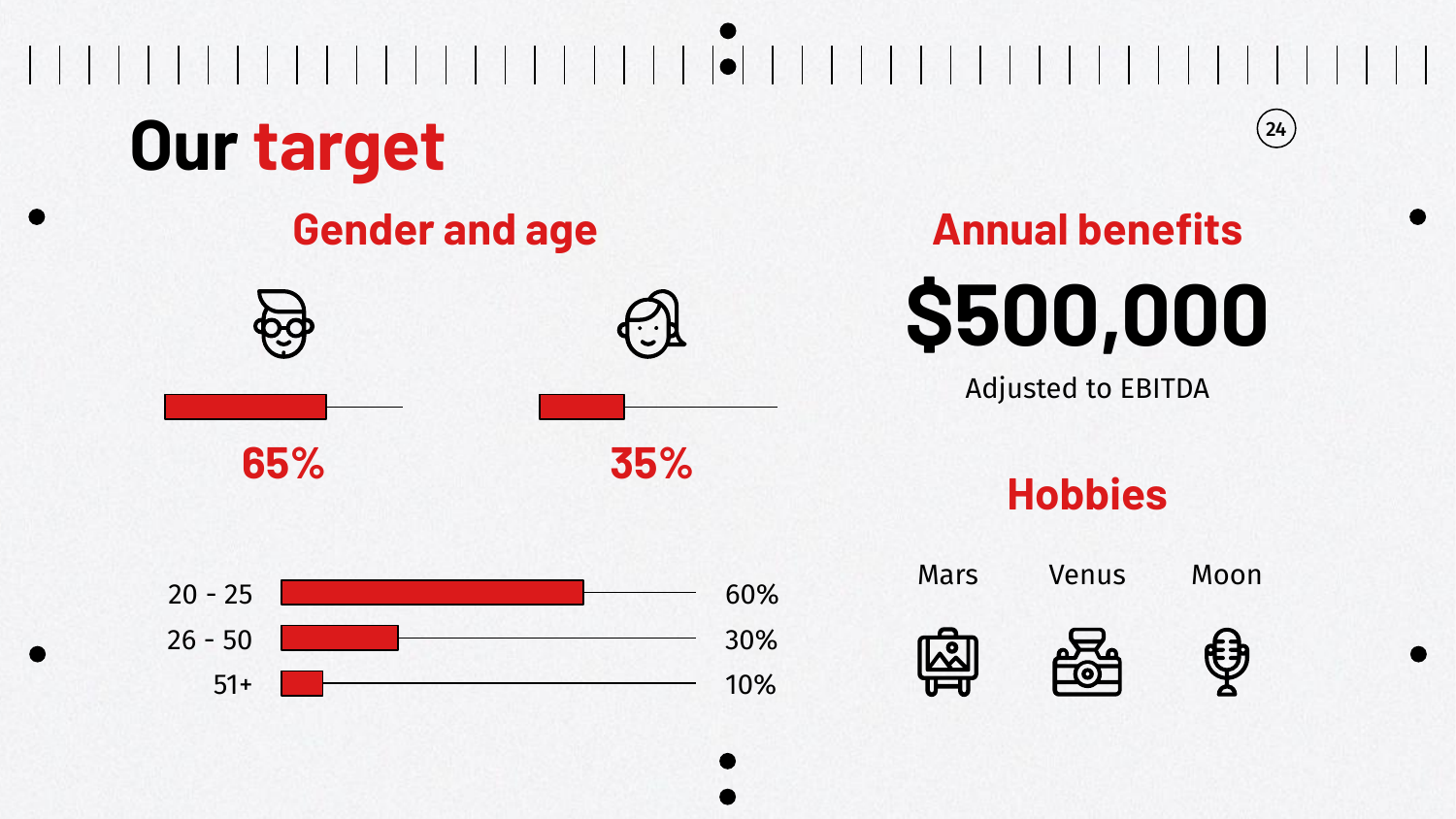

# Our target
24

Gender and age
Annual benefits
$500,000

Adjusted to EBITDA

65%
35%
Hobbies
Mars
Venus
Moon
20 - 25
60%

26 - 50
30%

51+
10%